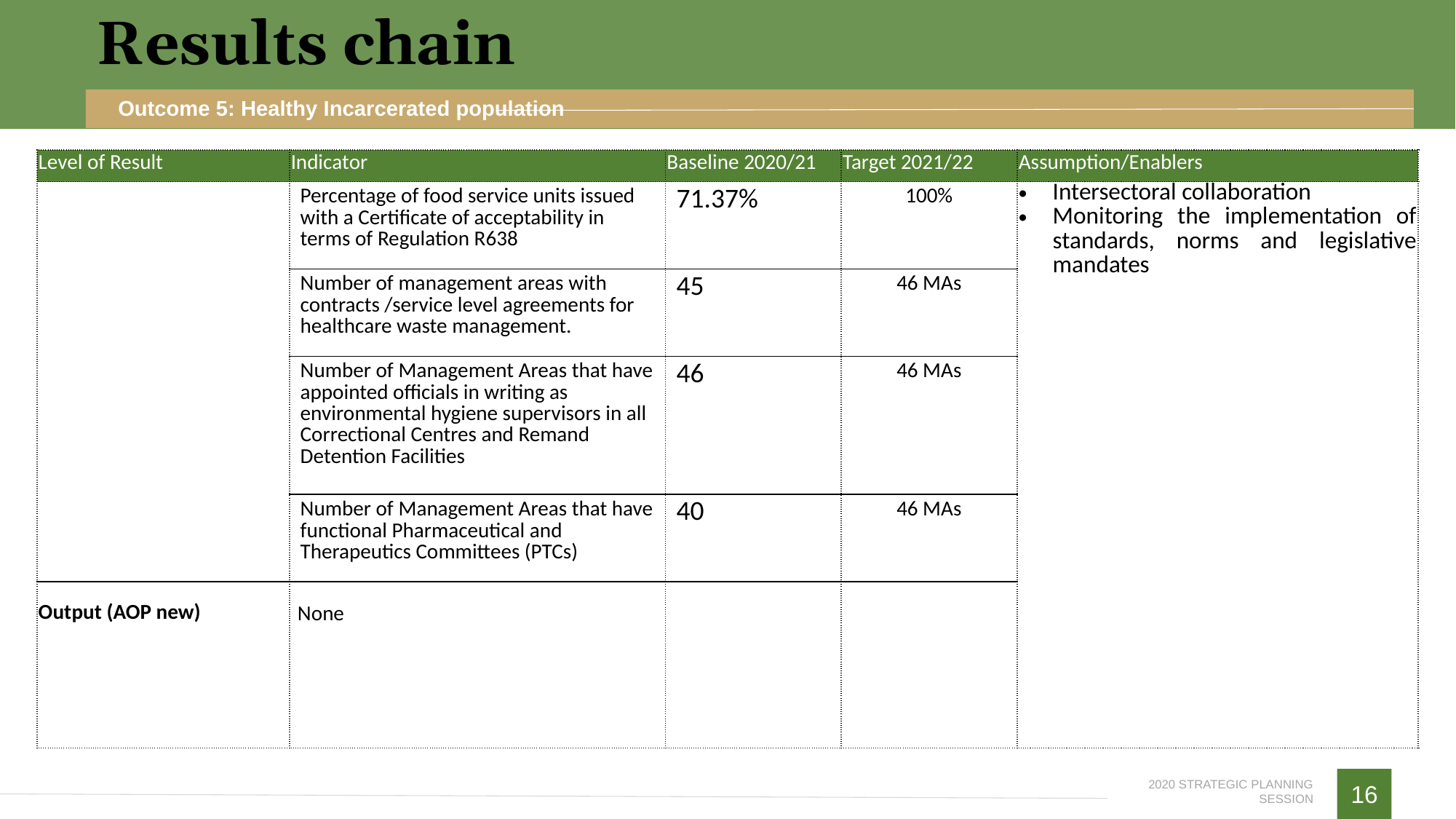

Results chain
Outcome 5: Healthy Incarcerated population
| Level of Result | Indicator | Baseline 2020/21 | Target 2021/22 | Assumption/Enablers |
| --- | --- | --- | --- | --- |
|  | Percentage of food service units issued with a Certificate of acceptability in terms of Regulation R638 | 71.37% | 100% | Intersectoral collaboration Monitoring the implementation of standards, norms and legislative mandates |
|  | Number of management areas with contracts /service level agreements for healthcare waste management. | 45 | 46 MAs |  |
|  | Number of Management Areas that have appointed officials in writing as environmental hygiene supervisors in all Correctional Centres and Remand Detention Facilities | 46 | 46 MAs |  |
|  | Number of Management Areas that have functional Pharmaceutical and Therapeutics Committees (PTCs) | 40 | 46 MAs |  |
| Output (AOP new) | None |  |  |  |